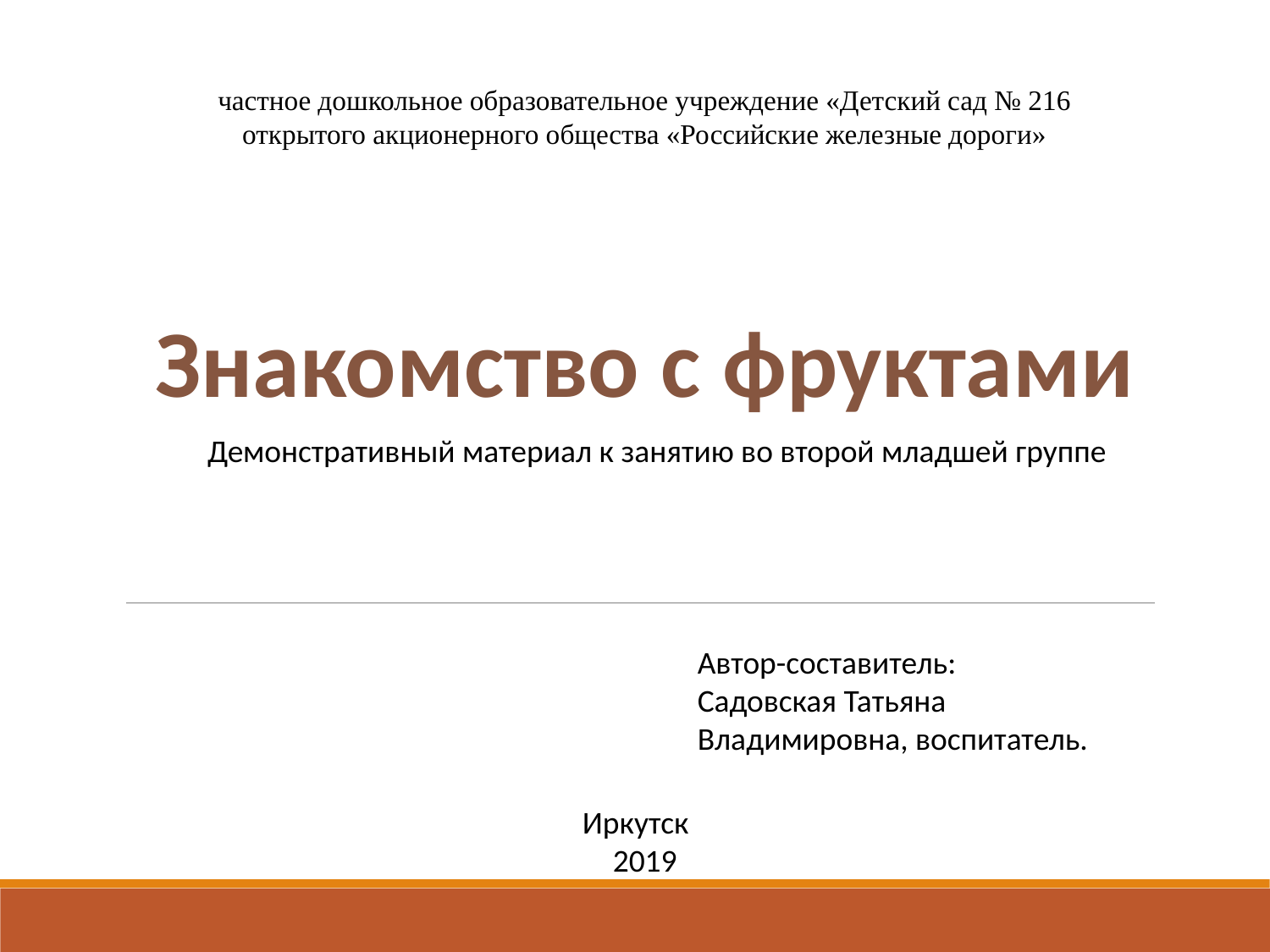

частное дошкольное образовательное учреждение «Детский сад № 216 открытого акционерного общества «Российские железные дороги»
Знакомство с фруктами
Демонстративный материал к занятию во второй младшей группе
Автор-составитель:
Садовская Татьяна Владимировна, воспитатель.
Иркутск
2019